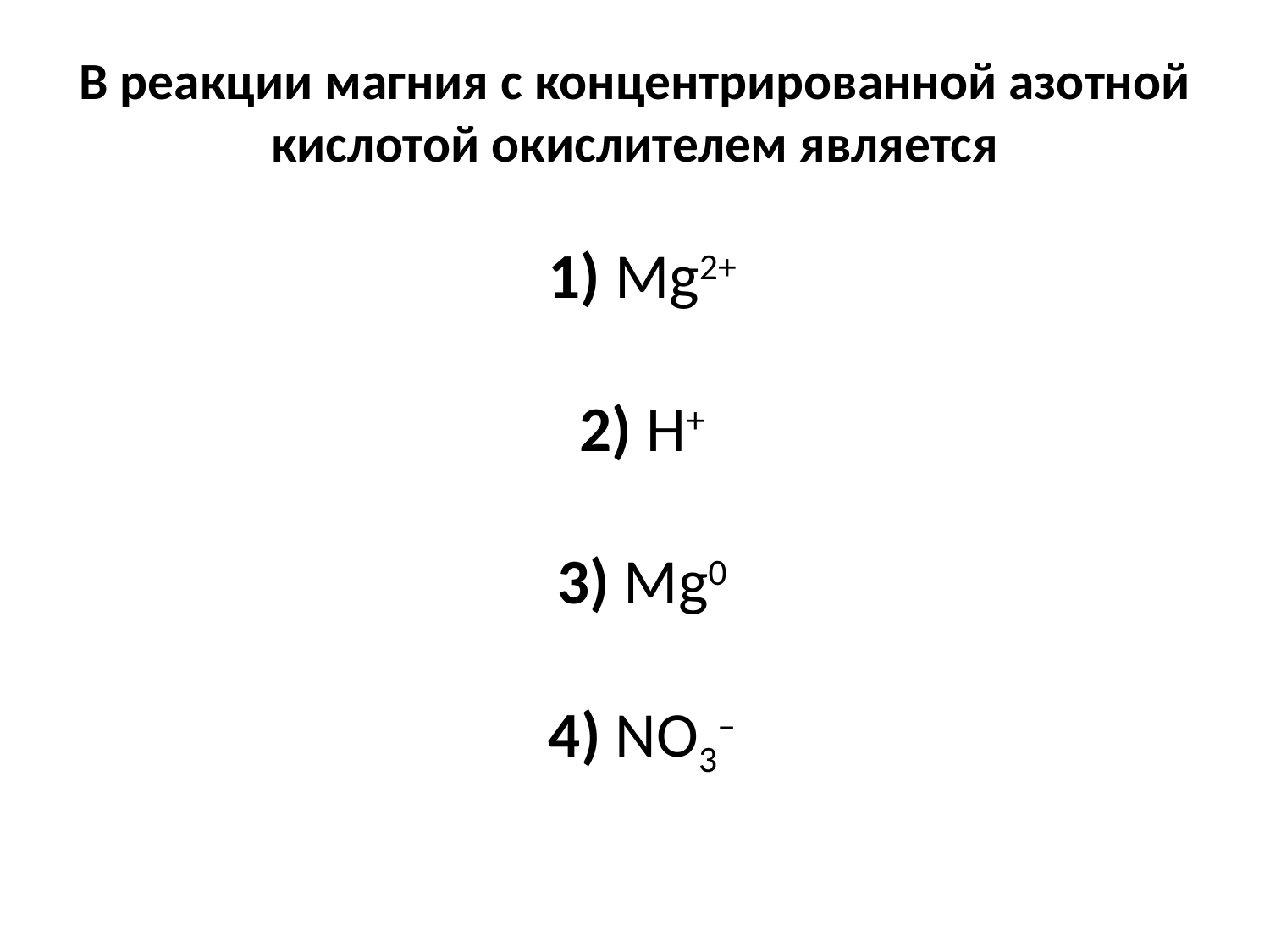

# В реакции магния с концентрированной азотной кислотой окислителем является     1) Mg2+     2) H+     3) Mg0     4) NO3–